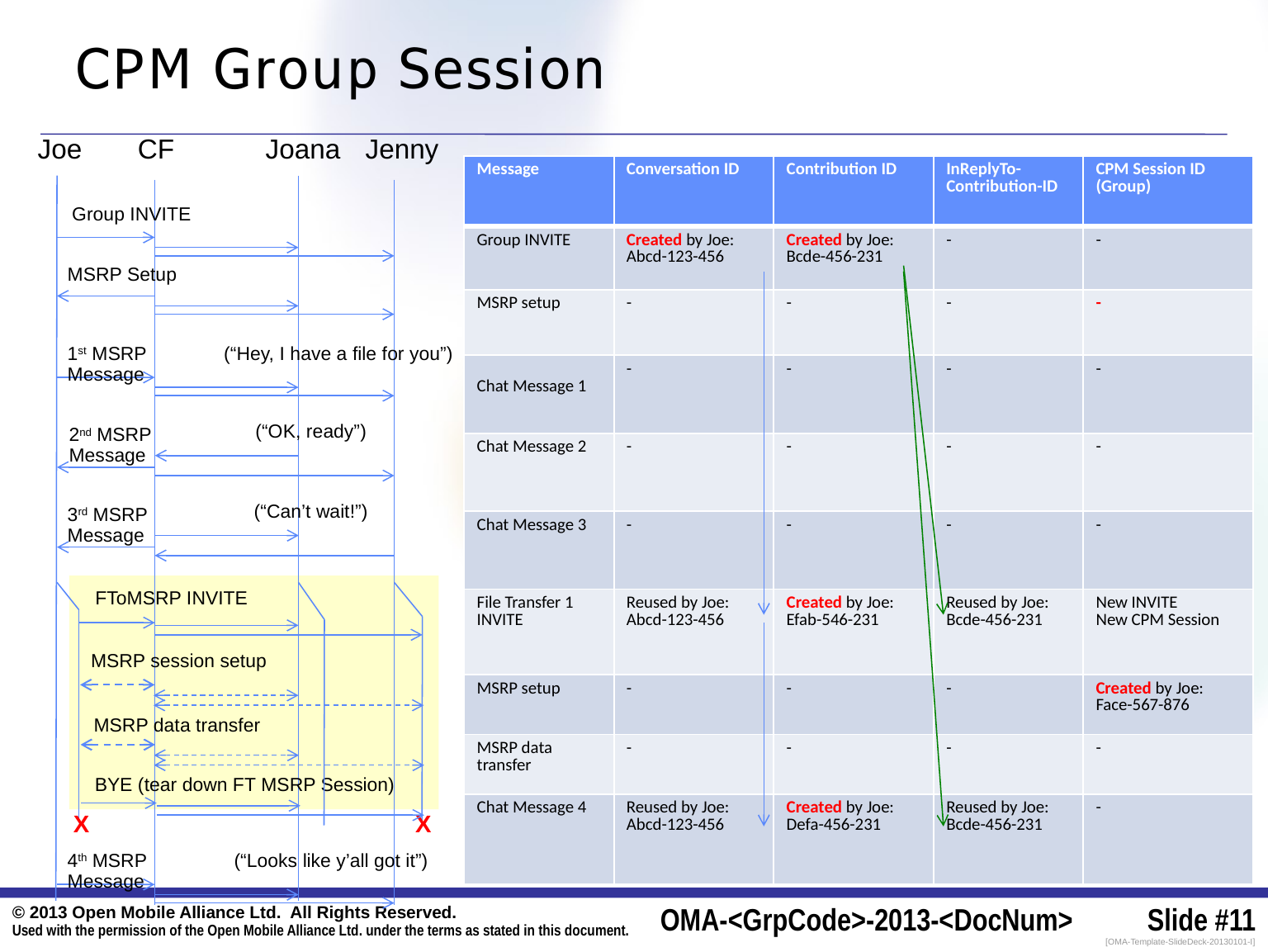

# CPM Group Session
Joe
CF
Joana
Jenny
| Message | Conversation ID | Contribution ID | InReplyTo-Contribution-ID | CPM Session ID (Group) |
| --- | --- | --- | --- | --- |
| Group INVITE | Created by Joe: Abcd-123-456 | Created by Joe: Bcde-456-231 | - | - |
| MSRP setup | - | - | - | - |
| Chat Message 1 | - | - | - | - |
| Chat Message 2 | - | - | - | - |
| Chat Message 3 | - | - | - | - |
| File Transfer 1 INVITE | Reused by Joe: Abcd-123-456 | Created by Joe: Efab-546-231 | Reused by Joe: Bcde-456-231 | New INVITE New CPM Session |
| MSRP setup | - | - | - | Created by Joe: Face-567-876 |
| MSRP data transfer | - | - | - | - |
| Chat Message 4 | Reused by Joe: Abcd-123-456 | Created by Joe: Defa-456-231 | Reused by Joe: Bcde-456-231 | - |
Group INVITE
MSRP Setup
1st MSRP Message
(“Hey, I have a file for you”)
(“OK, ready”)
2nd MSRP Message
(“Can’t wait!”)
3rd MSRP Message

FToMSRP INVITE
MSRP session setup
MSRP data transfer
BYE (tear down FT MSRP Session)
X
X
4th MSRP Message
(“Looks like y’all got it”)